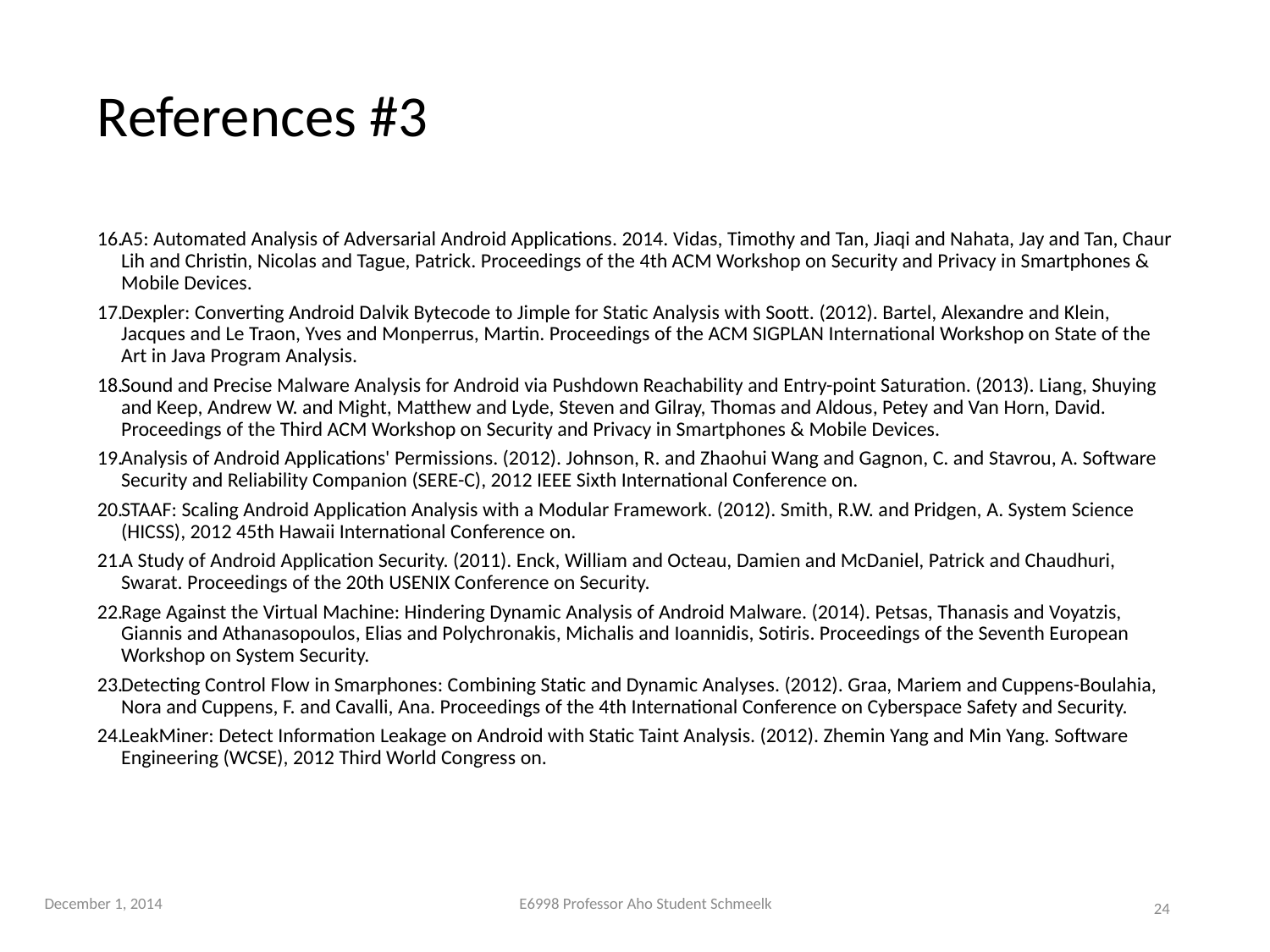

# References #3
A5: Automated Analysis of Adversarial Android Applications. 2014. Vidas, Timothy and Tan, Jiaqi and Nahata, Jay and Tan, Chaur Lih and Christin, Nicolas and Tague, Patrick. Proceedings of the 4th ACM Workshop on Security and Privacy in Smartphones & Mobile Devices.
Dexpler: Converting Android Dalvik Bytecode to Jimple for Static Analysis with Soott. (2012). Bartel, Alexandre and Klein, Jacques and Le Traon, Yves and Monperrus, Martin. Proceedings of the ACM SIGPLAN International Workshop on State of the Art in Java Program Analysis.
Sound and Precise Malware Analysis for Android via Pushdown Reachability and Entry-point Saturation. (2013). Liang, Shuying and Keep, Andrew W. and Might, Matthew and Lyde, Steven and Gilray, Thomas and Aldous, Petey and Van Horn, David. Proceedings of the Third ACM Workshop on Security and Privacy in Smartphones & Mobile Devices.
Analysis of Android Applications' Permissions. (2012). Johnson, R. and Zhaohui Wang and Gagnon, C. and Stavrou, A. Software Security and Reliability Companion (SERE-C), 2012 IEEE Sixth International Conference on.
STAAF: Scaling Android Application Analysis with a Modular Framework. (2012). Smith, R.W. and Pridgen, A. System Science (HICSS), 2012 45th Hawaii International Conference on.
A Study of Android Application Security. (2011). Enck, William and Octeau, Damien and McDaniel, Patrick and Chaudhuri, Swarat. Proceedings of the 20th USENIX Conference on Security.
Rage Against the Virtual Machine: Hindering Dynamic Analysis of Android Malware. (2014). Petsas, Thanasis and Voyatzis, Giannis and Athanasopoulos, Elias and Polychronakis, Michalis and Ioannidis, Sotiris. Proceedings of the Seventh European Workshop on System Security.
Detecting Control Flow in Smarphones: Combining Static and Dynamic Analyses. (2012). Graa, Mariem and Cuppens-Boulahia, Nora and Cuppens, F. and Cavalli, Ana. Proceedings of the 4th International Conference on Cyberspace Safety and Security.
LeakMiner: Detect Information Leakage on Android with Static Taint Analysis. (2012). Zhemin Yang and Min Yang. Software Engineering (WCSE), 2012 Third World Congress on.

December 1, 2014
E6998 Professor Aho Student Schmeelk
24